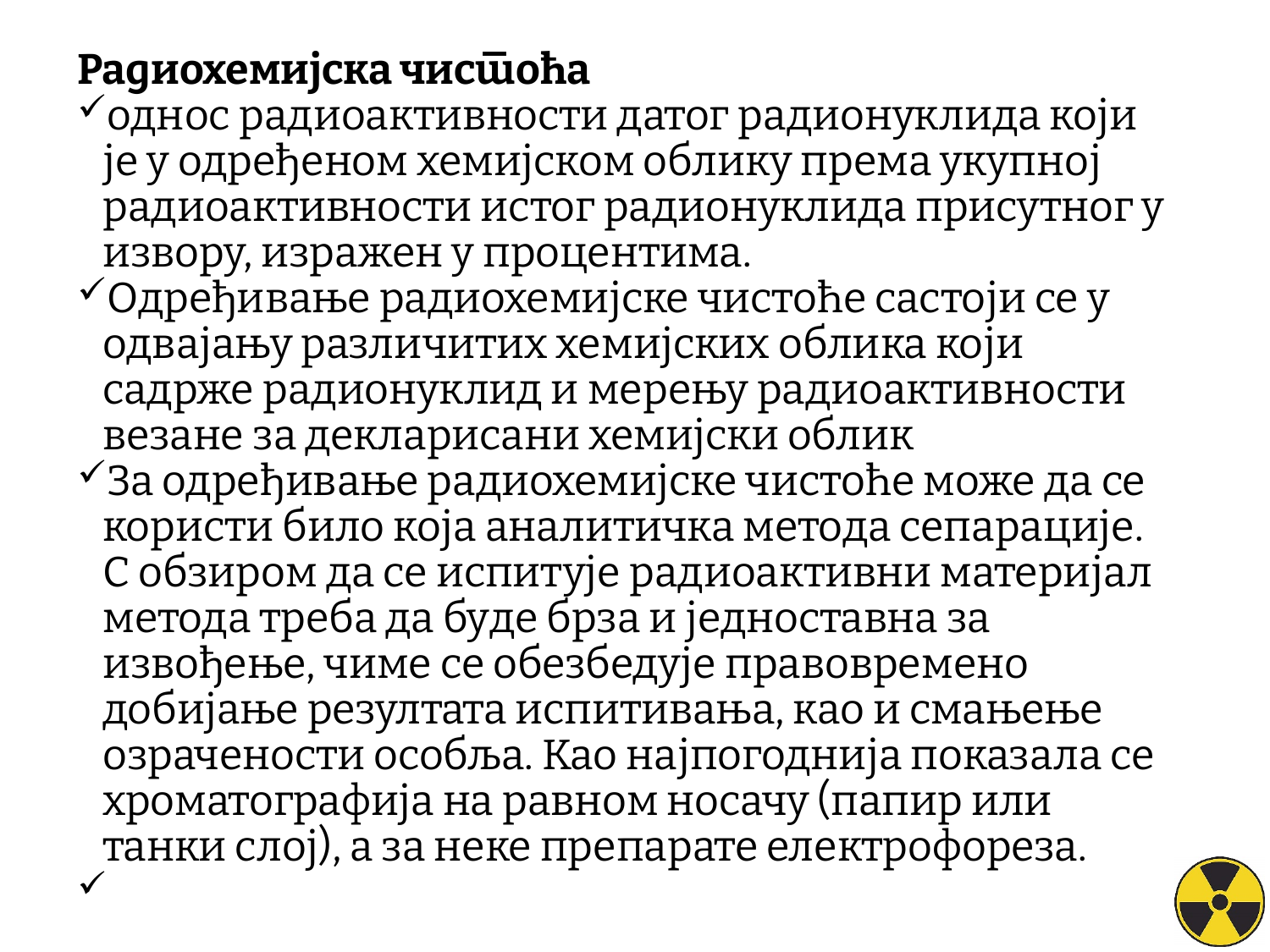

Радиохемијска чистоћа
однос радиоактивности датог радионуклида који је у одређеном хемијском облику према укупној радиоактивности истог радионуклида присутног у извору, изражен у процентима.
Одређивање радиохемијске чистоће састоји се у одвајању различитих хемијских облика који садрже радионуклид и мерењу радиоактивности везане за декларисани хемијски облик
За одређивање радиохемијске чистоће може да се користи било која аналитичка метода сепарације. С обзиром да се испитује радиоактивни материјал метода треба да буде брза и једноставна за извођење, чиме се обезбедује правовремено добијање резултата испитивања, као и смањење озрачености особља. Као најпогоднија показала се хроматографија на равном носачу (папир или танки слој), а за неке препарате електрофореза.